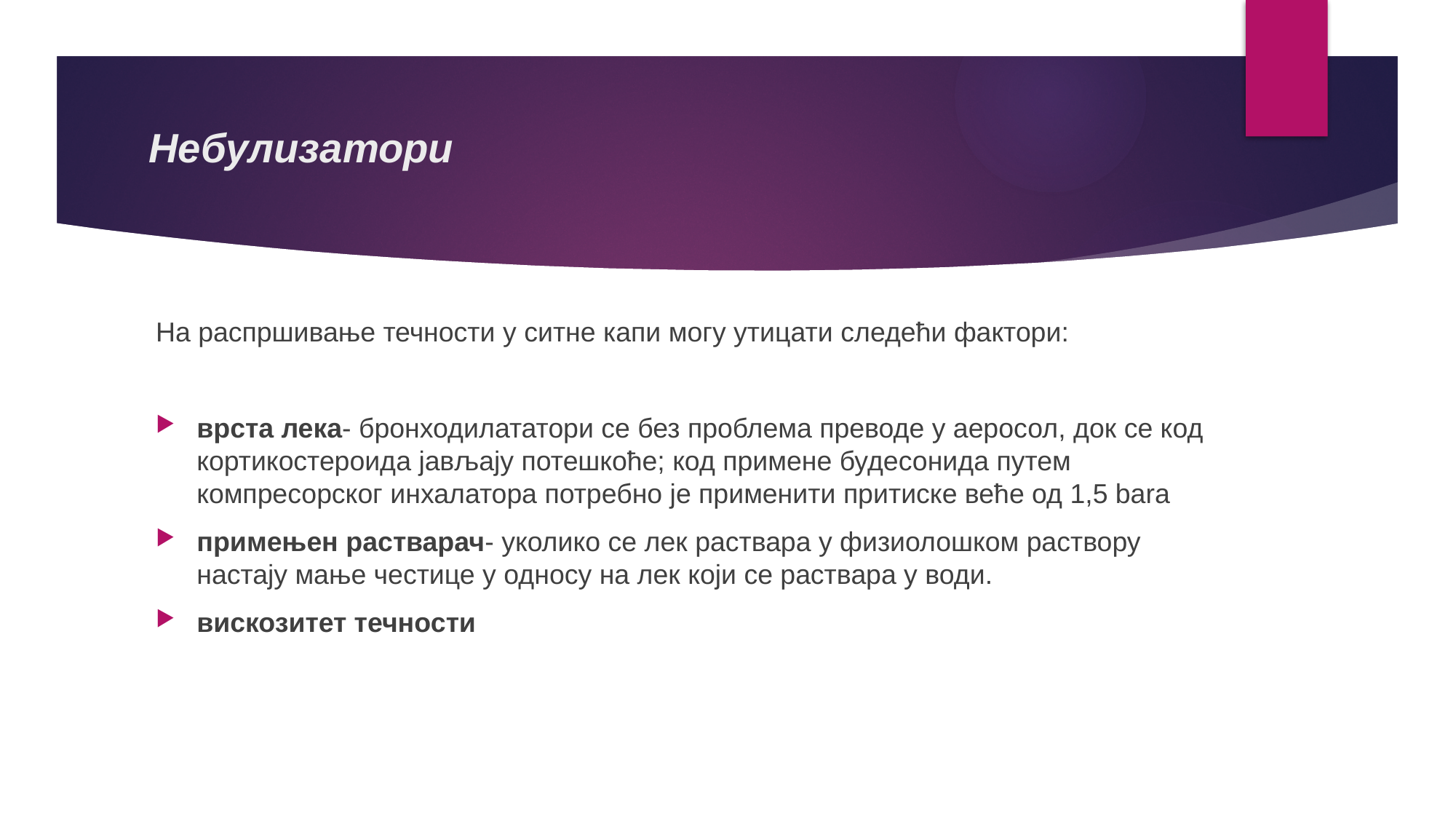

# Небулизaтори

На распршивање течности у ситне капи могу утицати следећи фактори:

врста лека- бронходилататори се без проблема преводе у аеросол, док се код кортикостероида јављају потешкоће; код примене будесонида путем компресорског инхалатора потребно је применити притиске веће од 1,5 bara
примењен растварач- уколико се лек раствара у физиолошком раствору настају мање честице у односу на лек који се раствара у води.
вискозитет течности